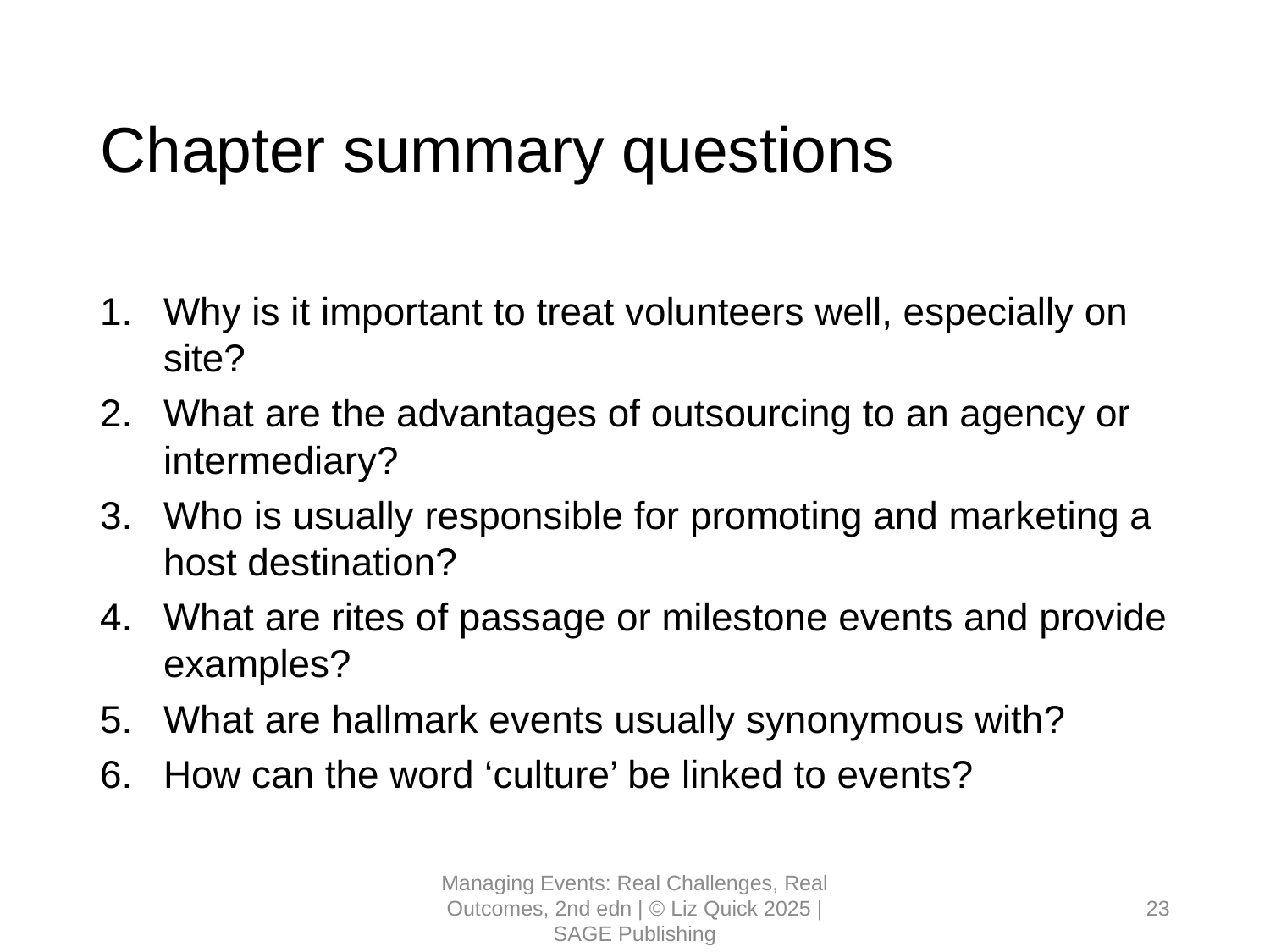

# Chapter summary questions
Why is it important to treat volunteers well, especially on site?
What are the advantages of outsourcing to an agency or intermediary?
Who is usually responsible for promoting and marketing a host destination?
What are rites of passage or milestone events and provide examples?
What are hallmark events usually synonymous with?
How can the word ‘culture’ be linked to events?
Managing Events: Real Challenges, Real Outcomes, 2nd edn | © Liz Quick 2025 | SAGE Publishing
23